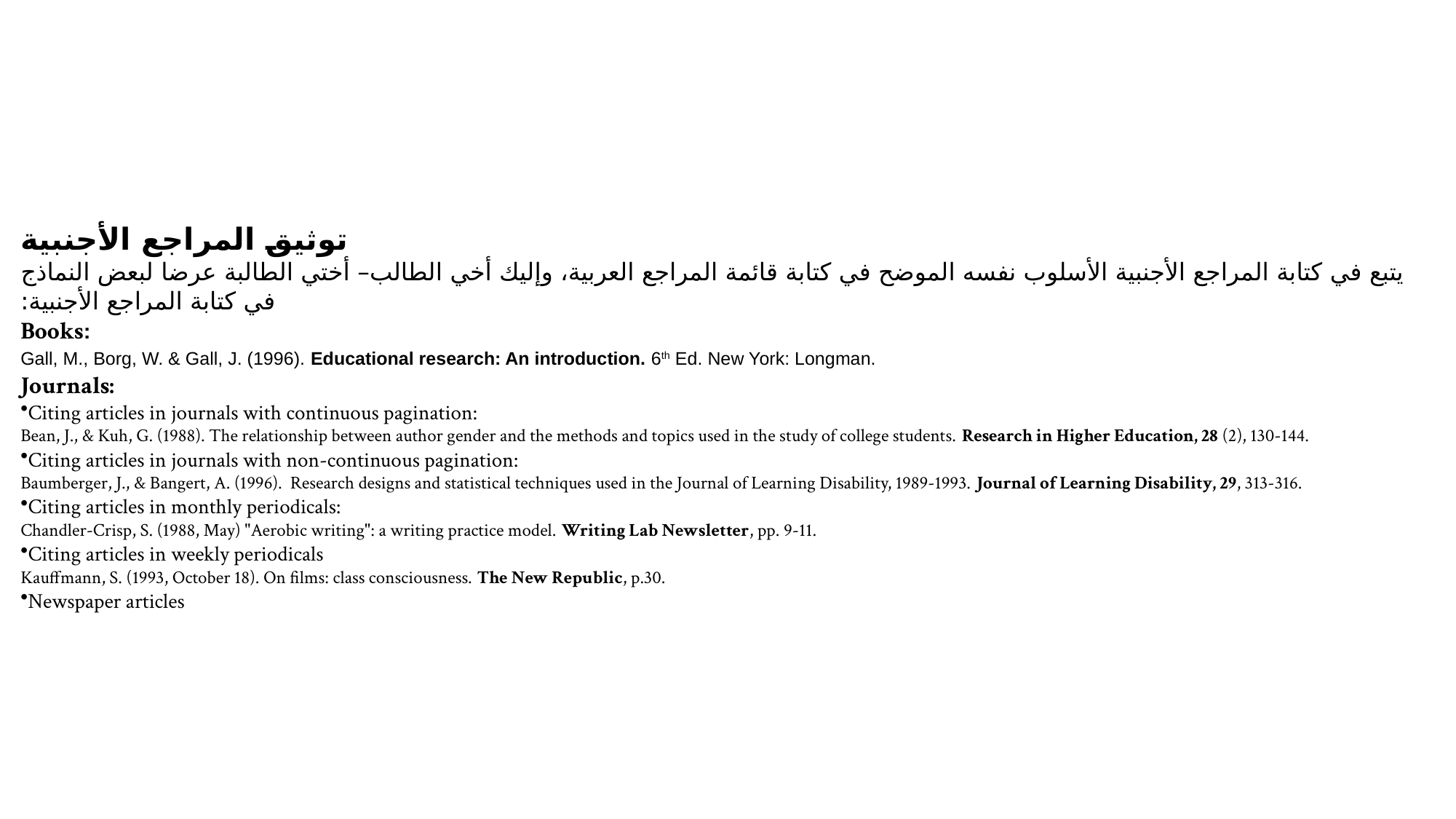

# توثيق المراجع الأجنبية
يتبع في كتابة المراجع الأجنبية الأسلوب نفسه الموضح في كتابة قائمة المراجع العربية، وإليك أخي الطالب– أختي الطالبة عرضا لبعض النماذج في كتابة المراجع الأجنبية:
Books:
Gall, M., Borg, W. & Gall, J. (1996). Educational research: An introduction. 6th Ed. New York: Longman.
Journals:
Citing articles in journals with continuous pagination:
Bean, J., & Kuh, G. (1988). The relationship between author gender and the methods and topics used in the study of college students. Research in Higher Education, 28 (2), 130-144.
Citing articles in journals with non-continuous pagination:
Baumberger, J., & Bangert, A. (1996).  Research designs and statistical techniques used in the Journal of Learning Disability, 1989-1993. Journal of Learning Disability, 29, 313-316.
Citing articles in monthly periodicals:
Chandler-Crisp, S. (1988, May) "Aerobic writing": a writing practice model. Writing Lab Newsletter, pp. 9-11.
Citing articles in weekly periodicals
Kauffmann, S. (1993, October 18). On films: class consciousness. The New Republic, p.30.
Newspaper articles